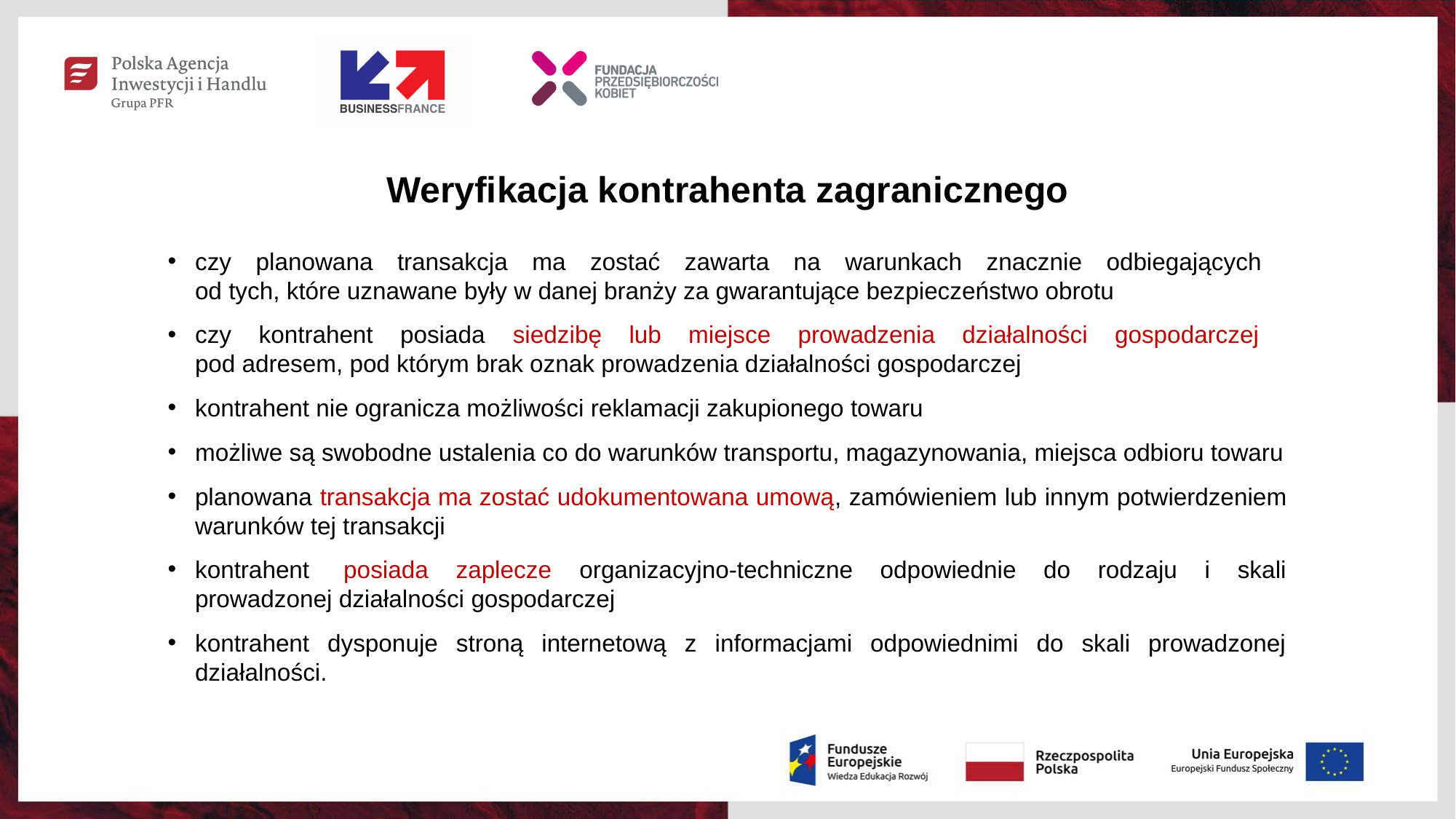

# Weryfikacja kontrahenta zagranicznego
czy planowana transakcja ma zostać zawarta na warunkach znacznie odbiegających
od tych, które uznawane były w danej branży za gwarantujące bezpieczeństwo obrotu
czy kontrahent posiada siedzibę lub miejsce prowadzenia działalności gospodarczej
pod adresem, pod którym brak oznak prowadzenia działalności gospodarczej
kontrahent nie ogranicza możliwości reklamacji zakupionego towaru
możliwe są swobodne ustalenia co do warunków transportu, magazynowania, miejsca odbioru towaru
planowana transakcja ma zostać udokumentowana umową, zamówieniem lub innym potwierdzeniem warunków tej transakcji
kontrahent  posiada zaplecze organizacyjno-techniczne odpowiednie do rodzaju i skali prowadzonej działalności gospodarczej
kontrahent dysponuje stroną internetową z informacjami odpowiednimi do skali prowadzonej działalności.